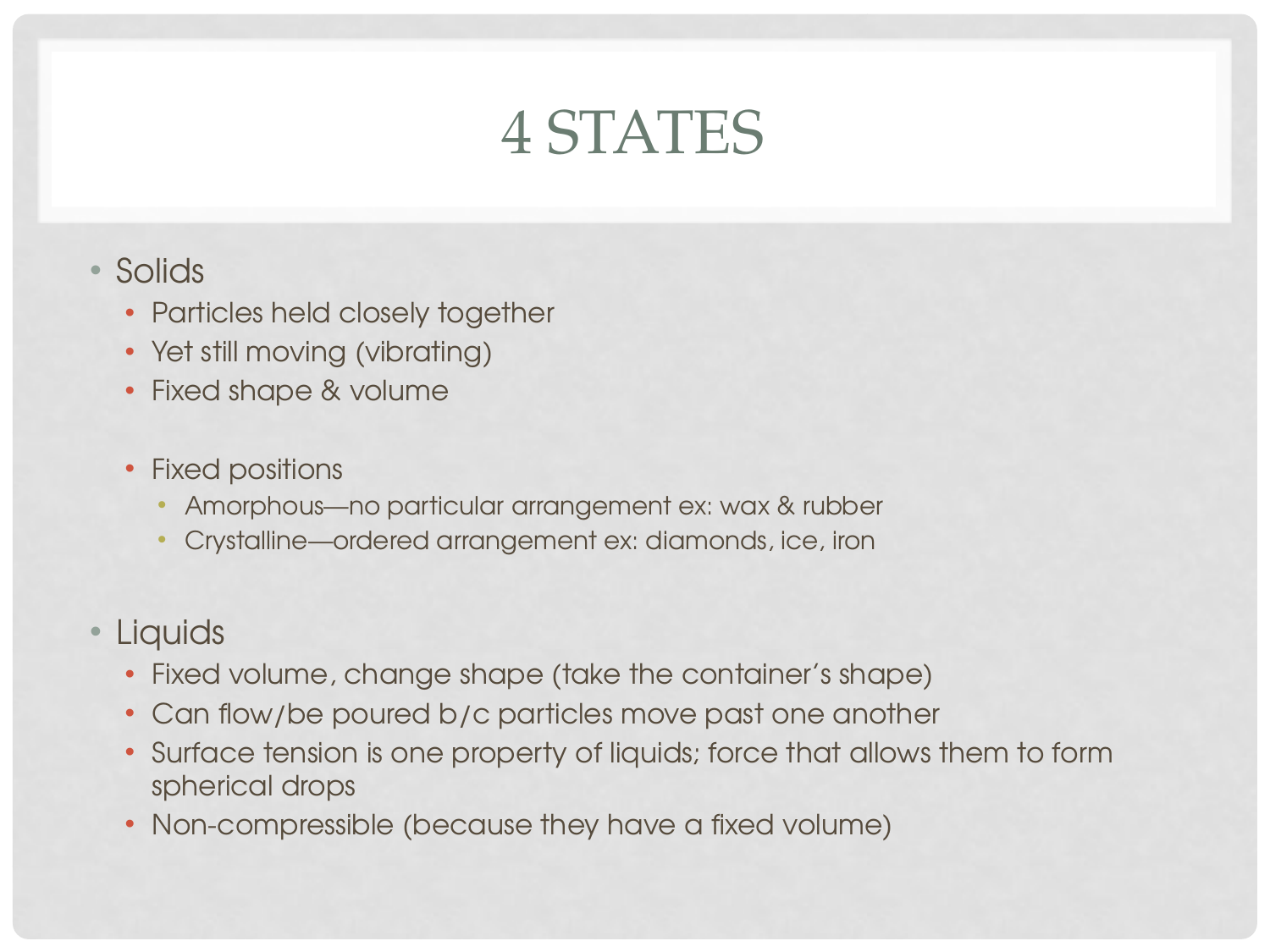

# 4 states
Solids
Particles held closely together
Yet still moving (vibrating)
Fixed shape & volume

Fixed positions
Amorphous—no particular arrangement ex: wax & rubber
Crystalline—ordered arrangement ex: diamonds, ice, iron

Liquids
Fixed volume, change shape (take the container’s shape)
Can flow/be poured b/c particles move past one another
Surface tension is one property of liquids; force that allows them to form spherical drops
Non-compressible (because they have a fixed volume)